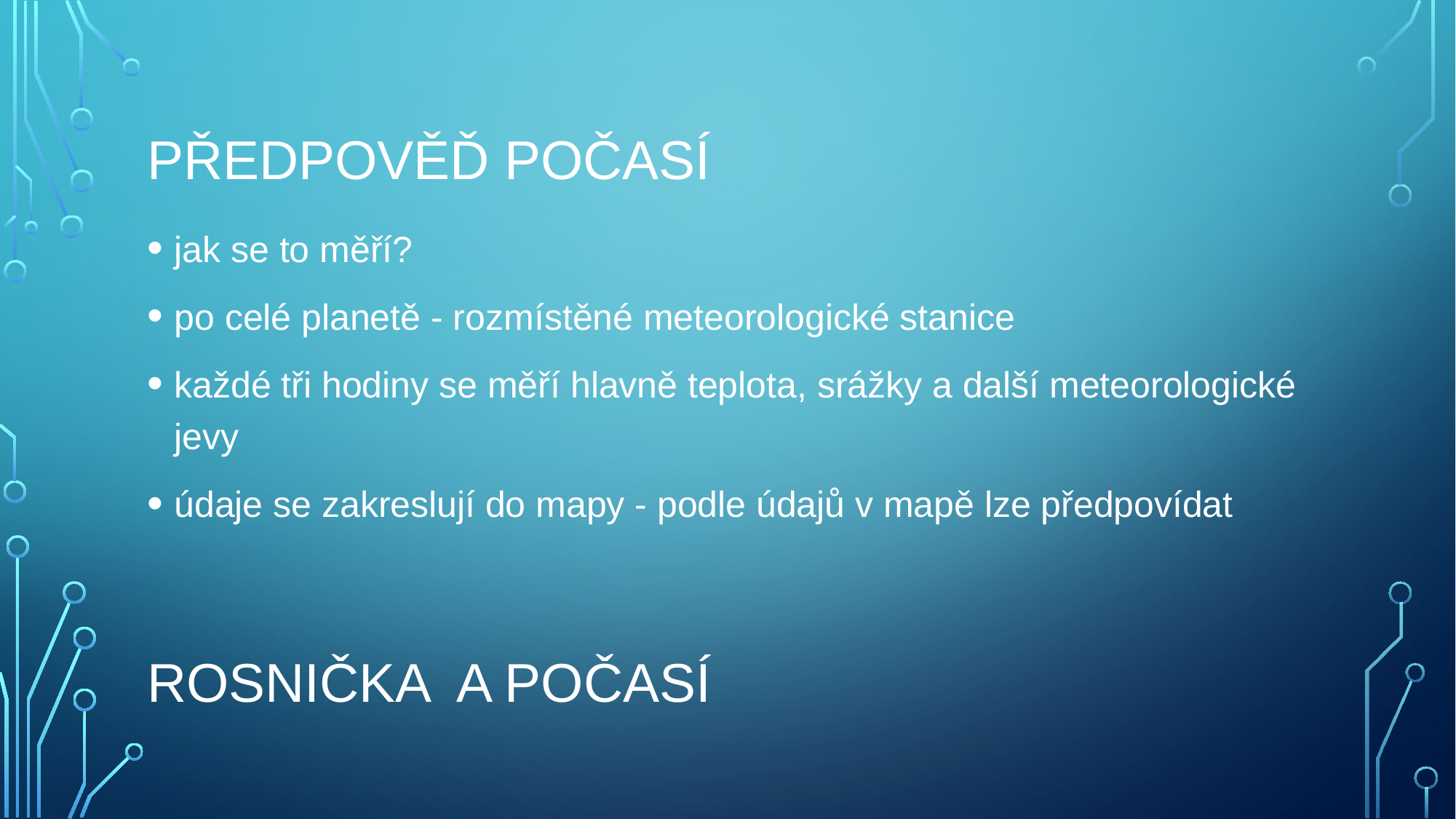

# Předpověď počasí
jak se to měří?
po celé planetě - rozmístěné meteorologické stanice
každé tři hodiny se měří hlavně teplota, srážky a další meteorologické jevy
údaje se zakreslují do mapy - podle údajů v mapě lze předpovídat

Rosnička  a počasí